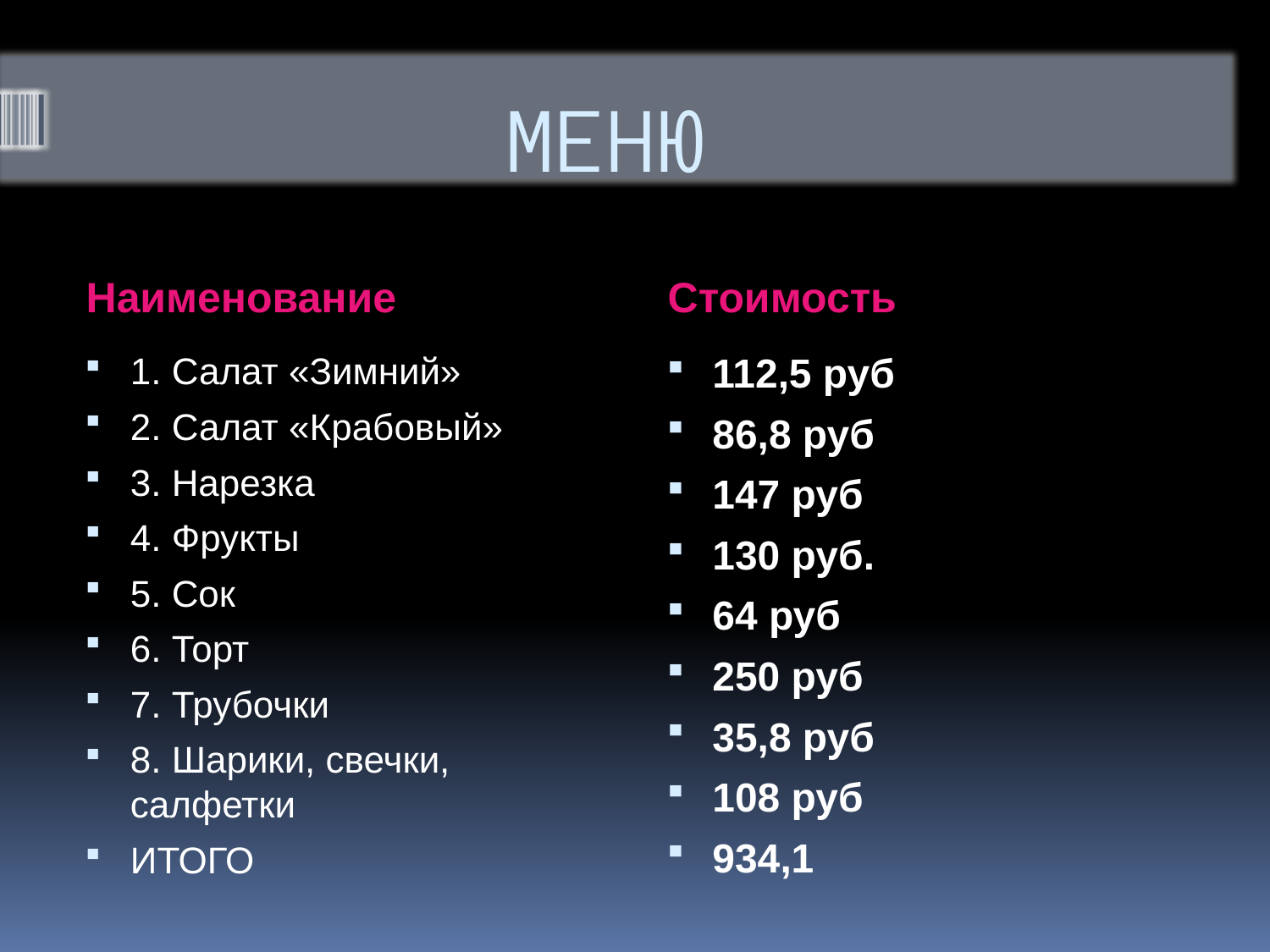

# МЕНЮ
Наименование
Стоимость
1. Салат «Зимний»
2. Салат «Крабовый»
3. Нарезка
4. Фрукты
5. Сок
6. Торт
7. Трубочки
8. Шарики, свечки, салфетки
ИТОГО
112,5 руб
86,8 руб
147 руб
130 руб.
64 руб
250 руб
35,8 руб
108 руб
934,1